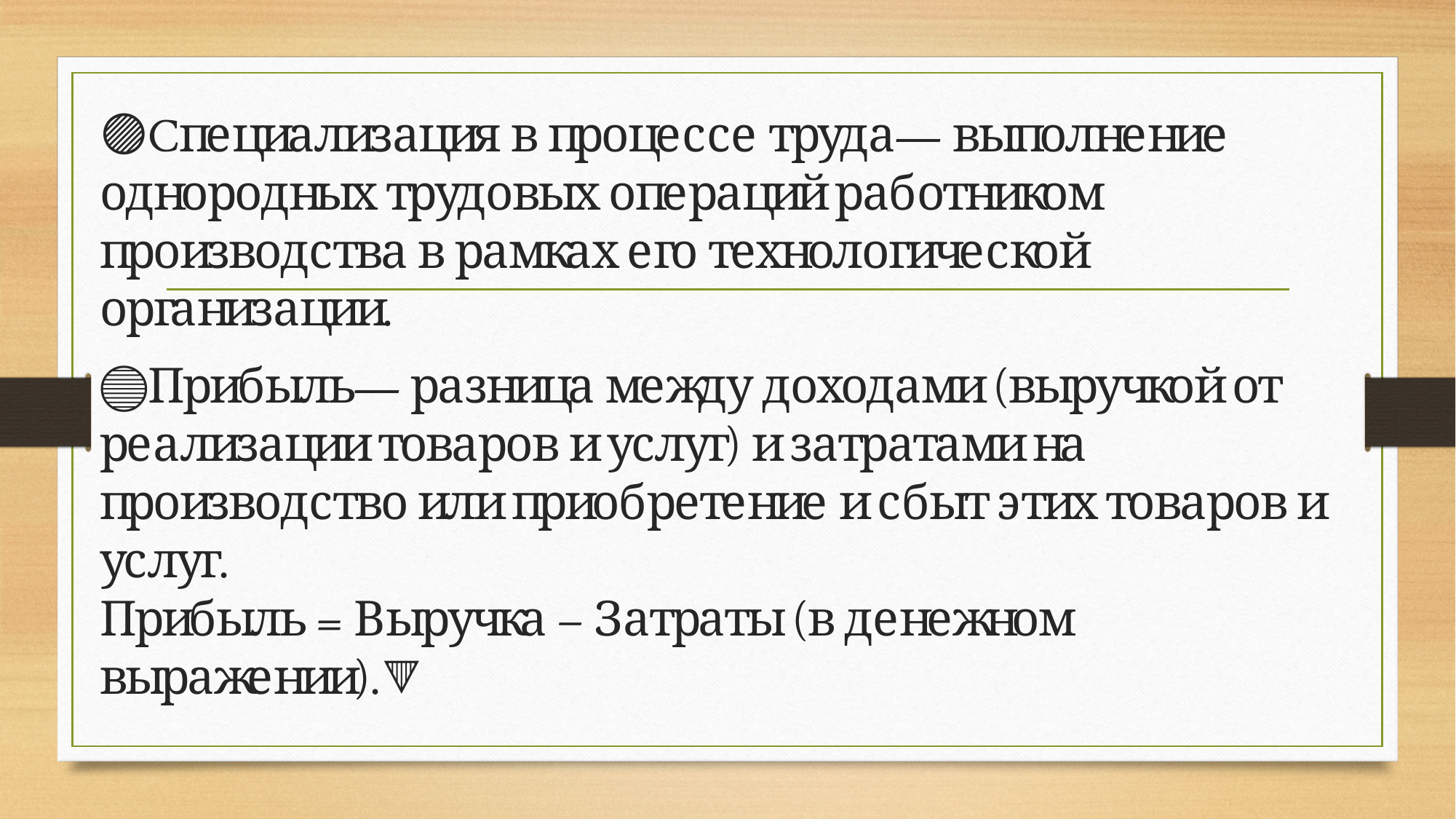

🟣Cпециализация в процессе труда— выполнение однородных трудовых операций работником производства в рамках его технологической организации.
🔵Прибыль— разница между доходами (выручкой от реализации товаров и услуг) и затратами на производство или приобретение и сбыт этих товаров и услуг.
🔺Прибыль = Выручка − Затраты (в денежном выражении).🔻